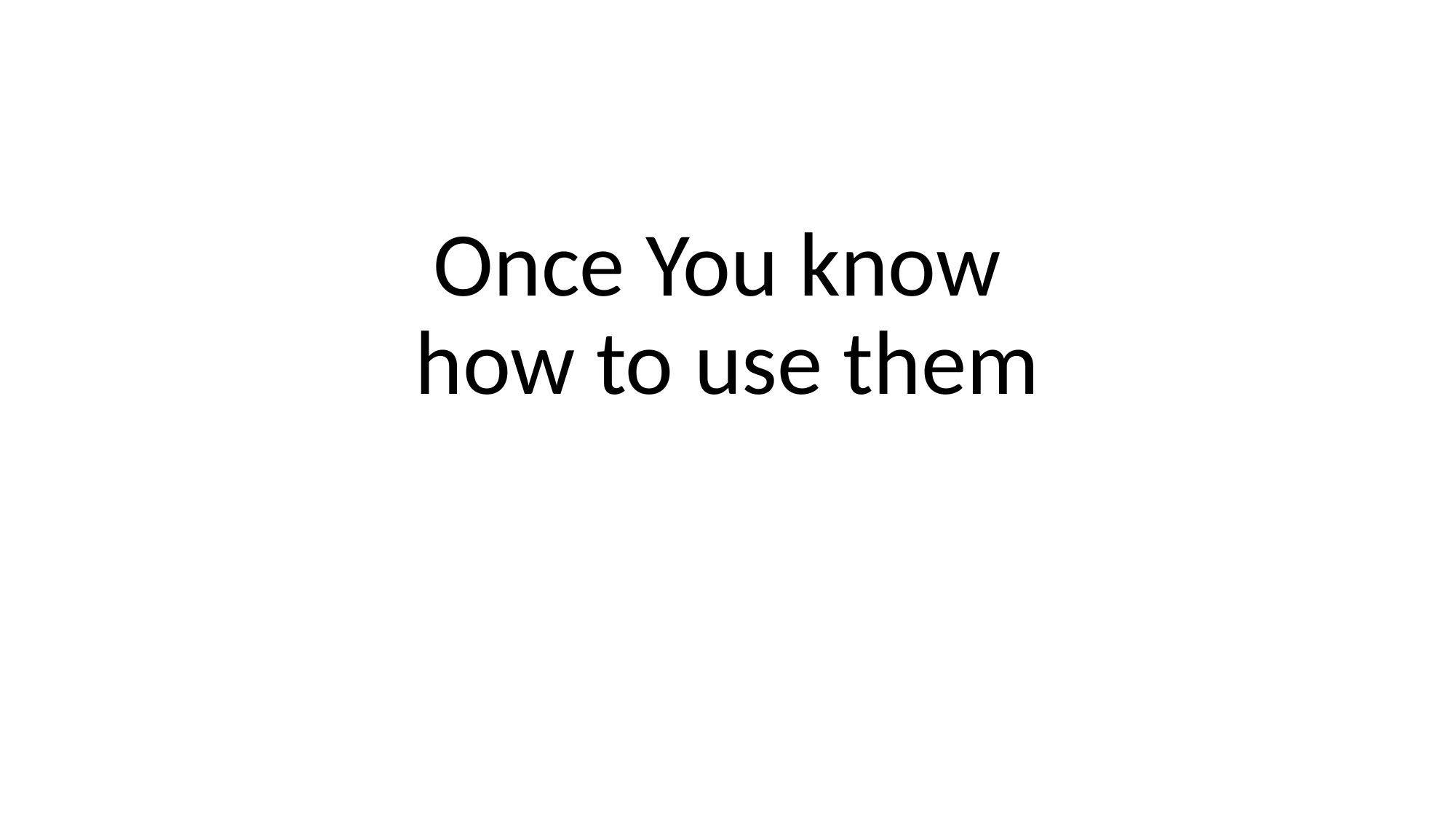

# Once You know how to use them